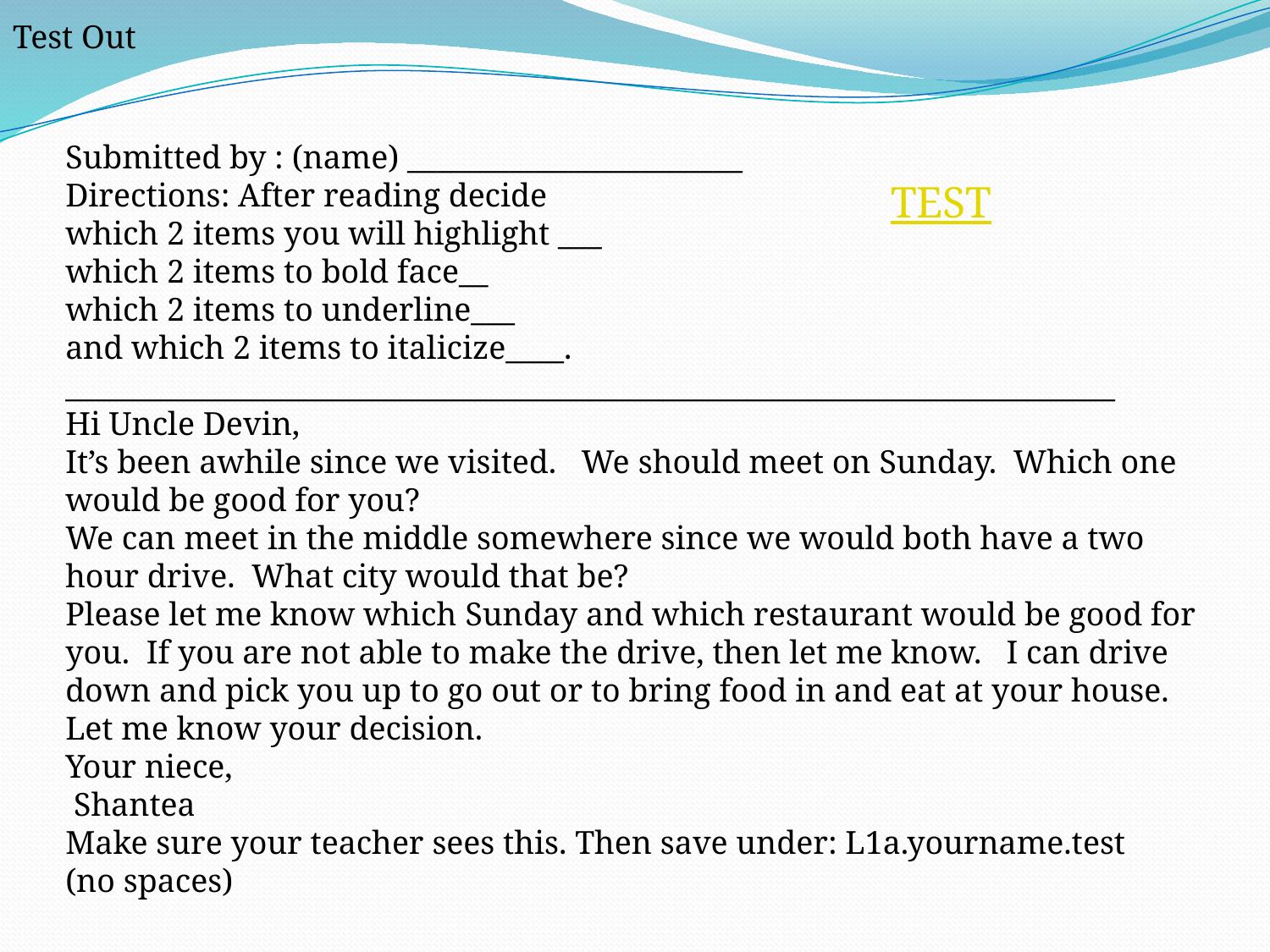

Test Out
Submitted by : (name) _______________________
Directions: After reading decide
which 2 items you will highlight ___
which 2 items to bold face__
which 2 items to underline___
and which 2 items to italicize____.
________________________________________________________________________
Hi Uncle Devin,
It’s been awhile since we visited.   We should meet on Sunday.  Which one would be good for you?
We can meet in the middle somewhere since we would both have a two hour drive.  What city would that be?
Please let me know which Sunday and which restaurant would be good for you.  If you are not able to make the drive, then let me know.   I can drive down and pick you up to go out or to bring food in and eat at your house.
Let me know your decision.
Your niece,
 Shantea
Make sure your teacher sees this. Then save under: L1a.yourname.test     (no spaces)
TEST